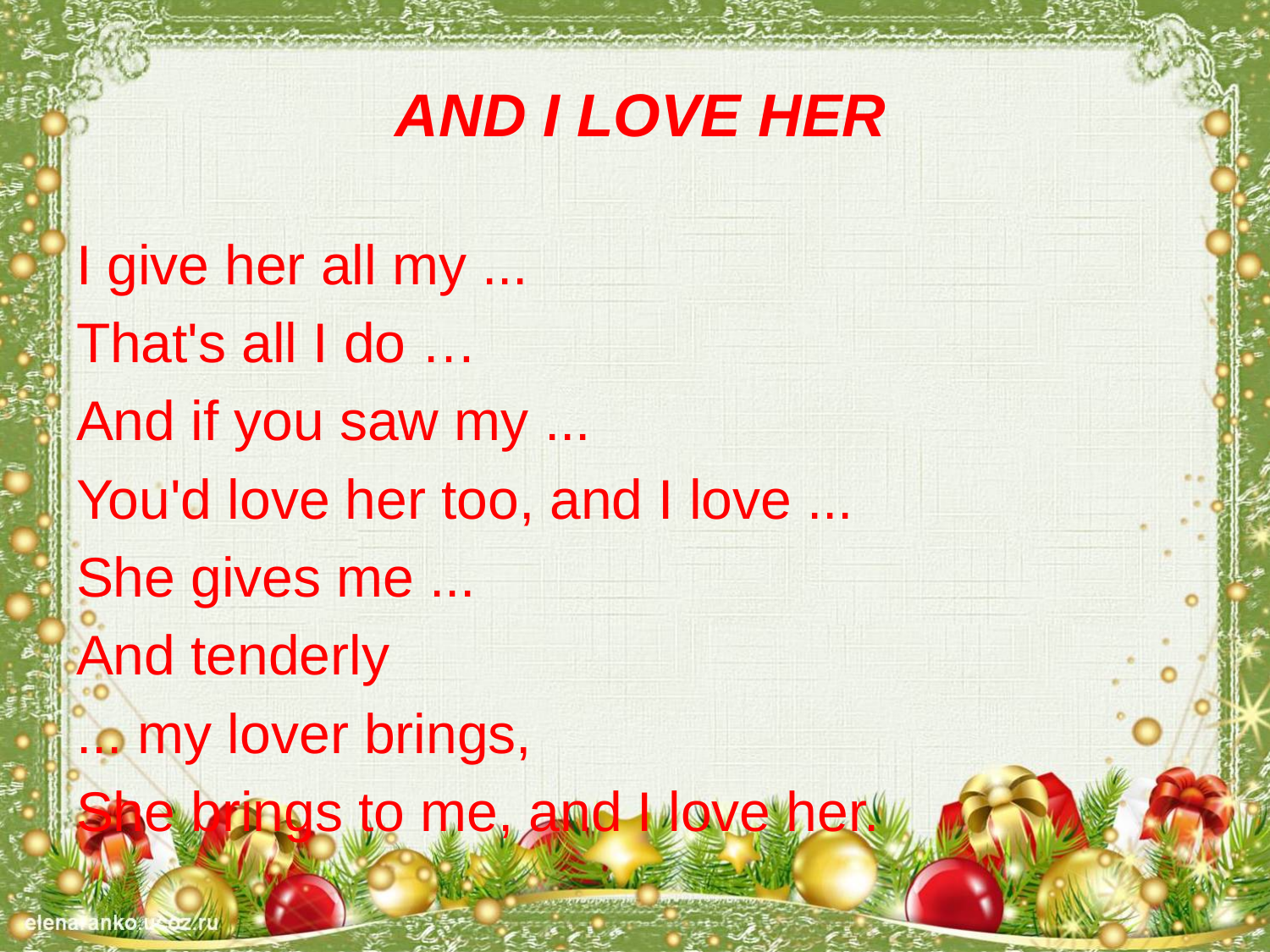

# AND I LOVE HER
I give her all my ...
That's all I do …
And if you saw my ...
You'd love her too, and I love ...
She gives me ...
And tenderly
... my lover brings,
She brings to me, and I love her.